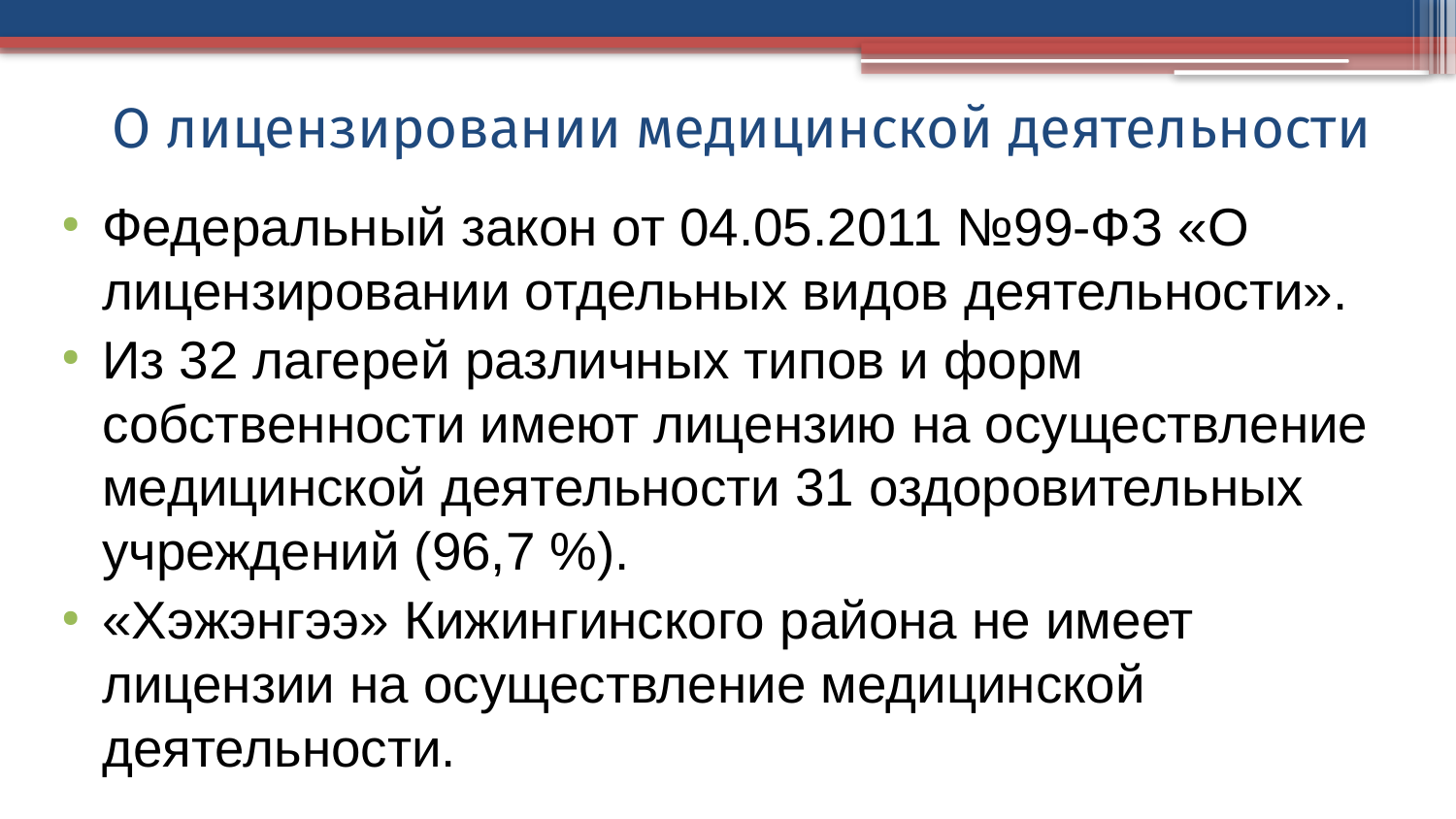

# О лицензировании медицинской деятельности
Федеральный закон от 04.05.2011 №99-ФЗ «О лицензировании отдельных видов деятельности».
Из 32 лагерей различных типов и форм собственности имеют лицензию на осуществление медицинской деятельности 31 оздоровительных учреждений (96,7 %).
«Хэжэнгээ» Кижингинского района не имеет лицензии на осуществление медицинской деятельности.